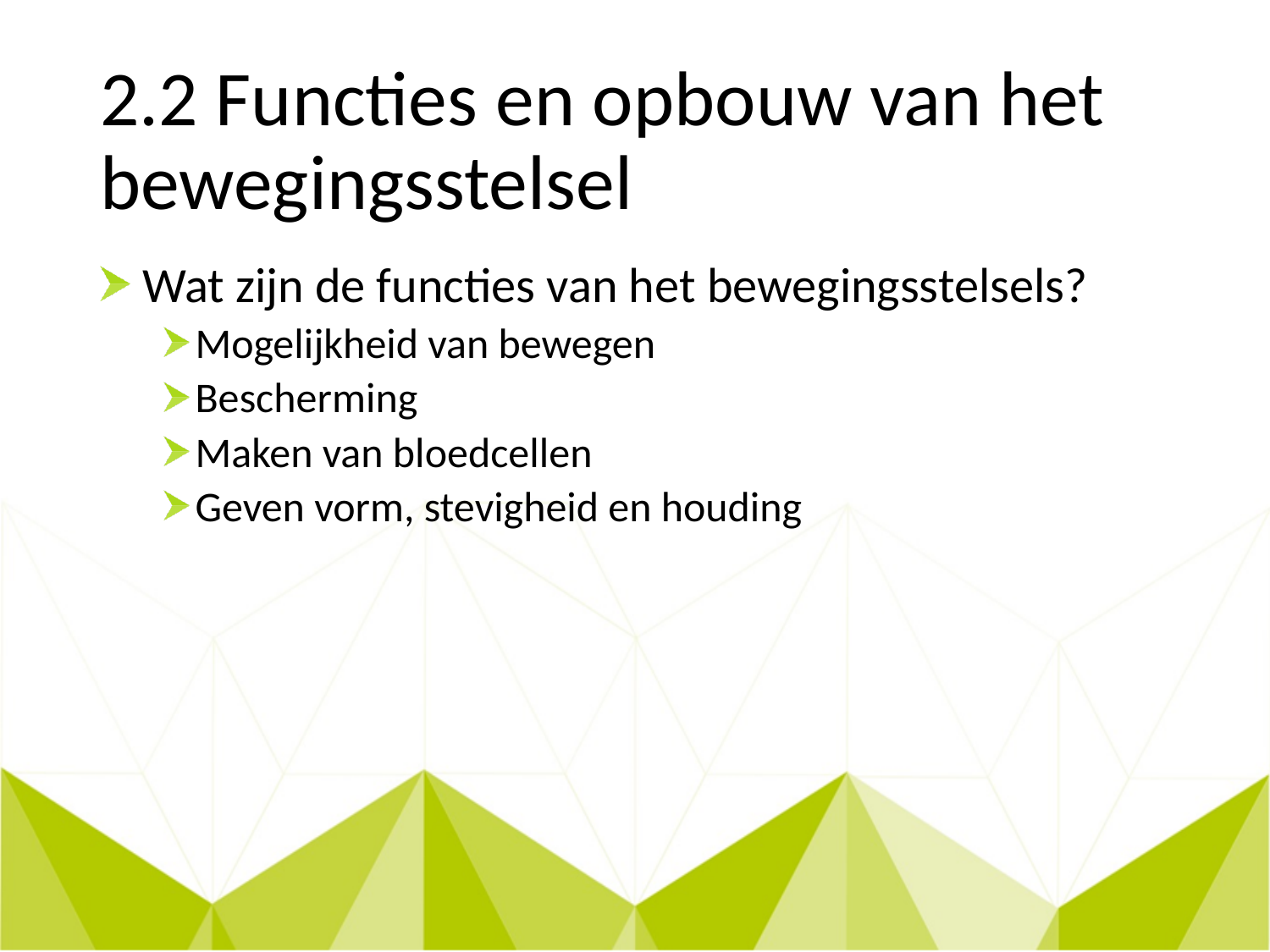

# 2.2 Functies en opbouw van het bewegingsstelsel
 Wat zijn de functies van het bewegingsstelsels?
Mogelijkheid van bewegen
Bescherming
Maken van bloedcellen
Geven vorm, stevigheid en houding